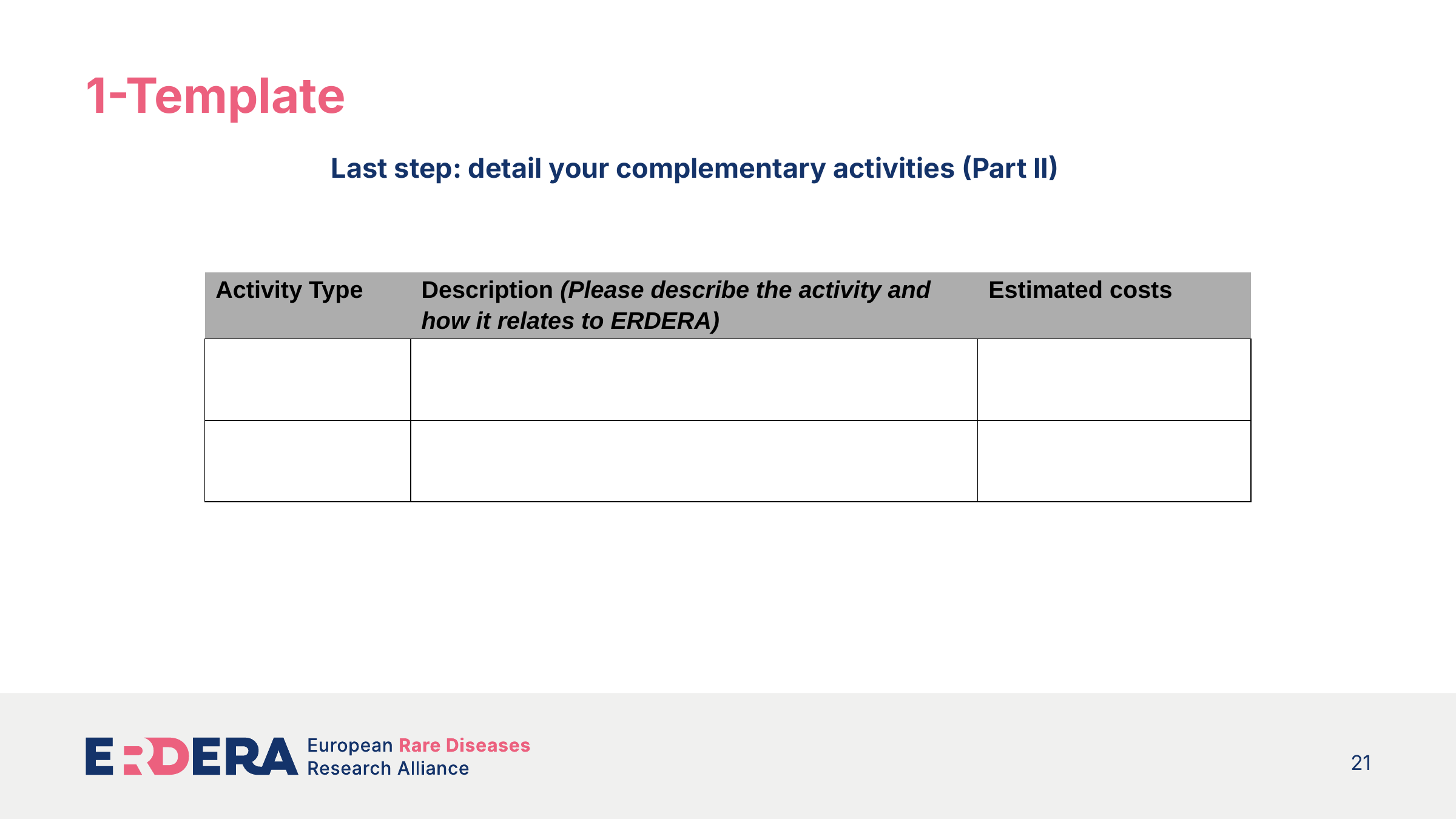

# 1-Template
  Last step: detail your complementary activities (Part II)
| Activity Type | Description (Please describe the activity and how it relates to ERDERA) | Estimated costs |
| --- | --- | --- |
|  |  |  |
|  |  |  |
21